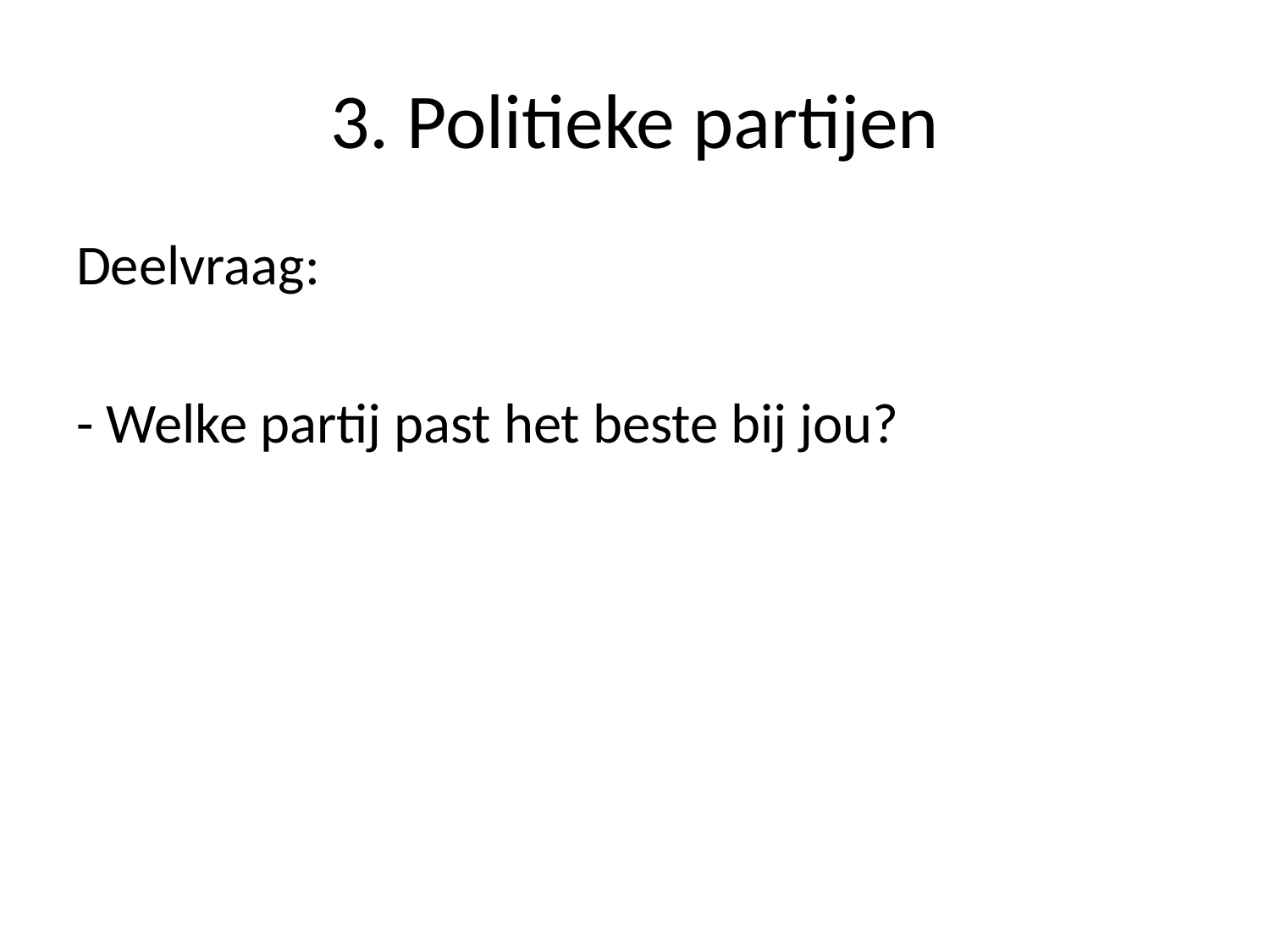

# 3. Politieke partijen
Deelvraag:

- Welke partij past het beste bij jou?